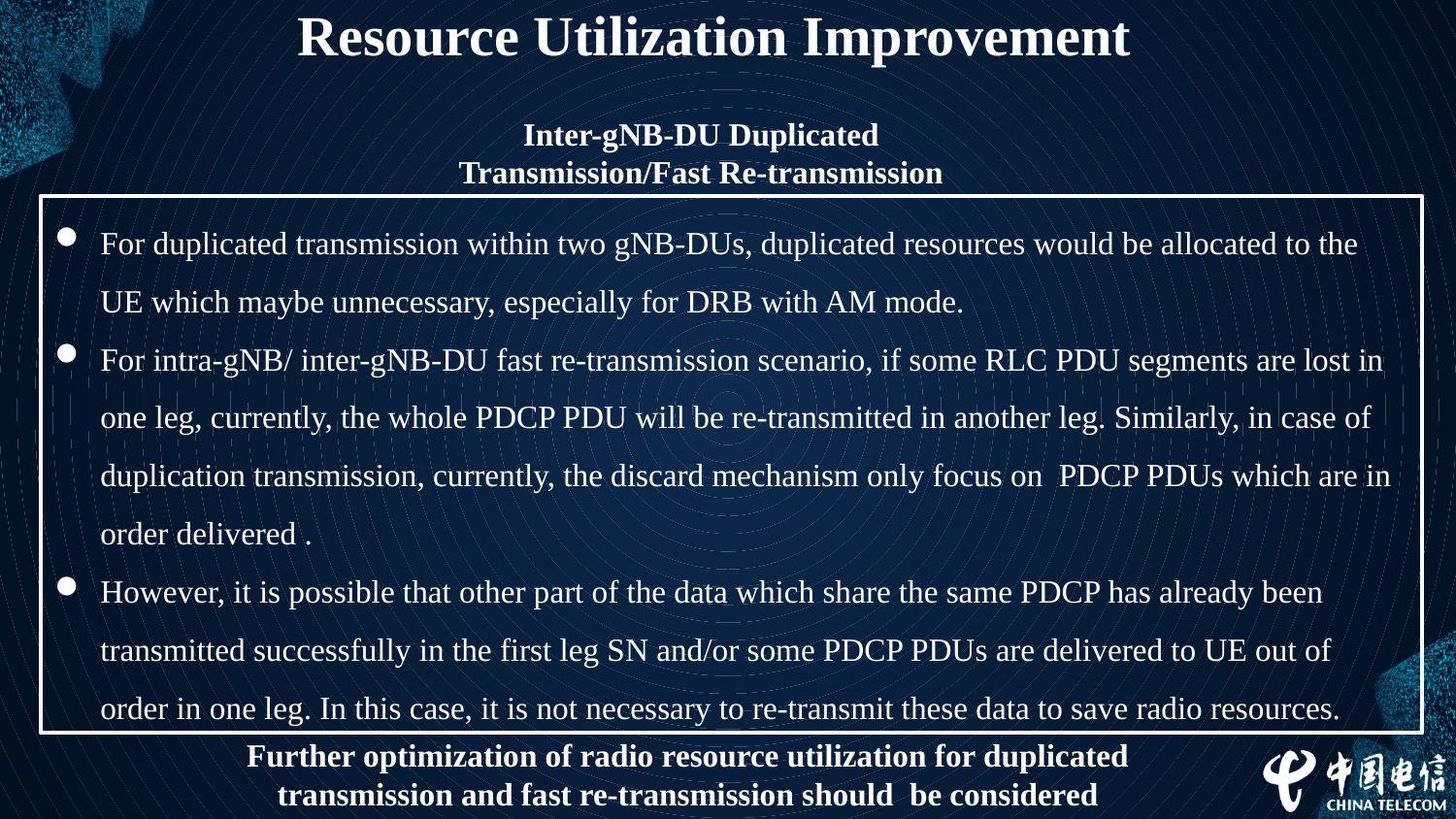

# Resource Utilization Improvement
Inter-gNB-DU Duplicated Transmission/Fast Re-transmission
For duplicated transmission within two gNB-DUs, duplicated resources would be allocated to the UE which maybe unnecessary, especially for DRB with AM mode.
For intra-gNB/ inter-gNB-DU fast re-transmission scenario, if some RLC PDU segments are lost in one leg, currently, the whole PDCP PDU will be re-transmitted in another leg. Similarly, in case of duplication transmission, currently, the discard mechanism only focus on  PDCP PDUs which are in order delivered .
However, it is possible that other part of the data which share the same PDCP has already been transmitted successfully in the first leg SN and/or some PDCP PDUs are delivered to UE out of order in one leg. In this case, it is not necessary to re-transmit these data to save radio resources.

Further optimization of radio resource utilization for duplicated transmission and fast re-transmission should  be considered